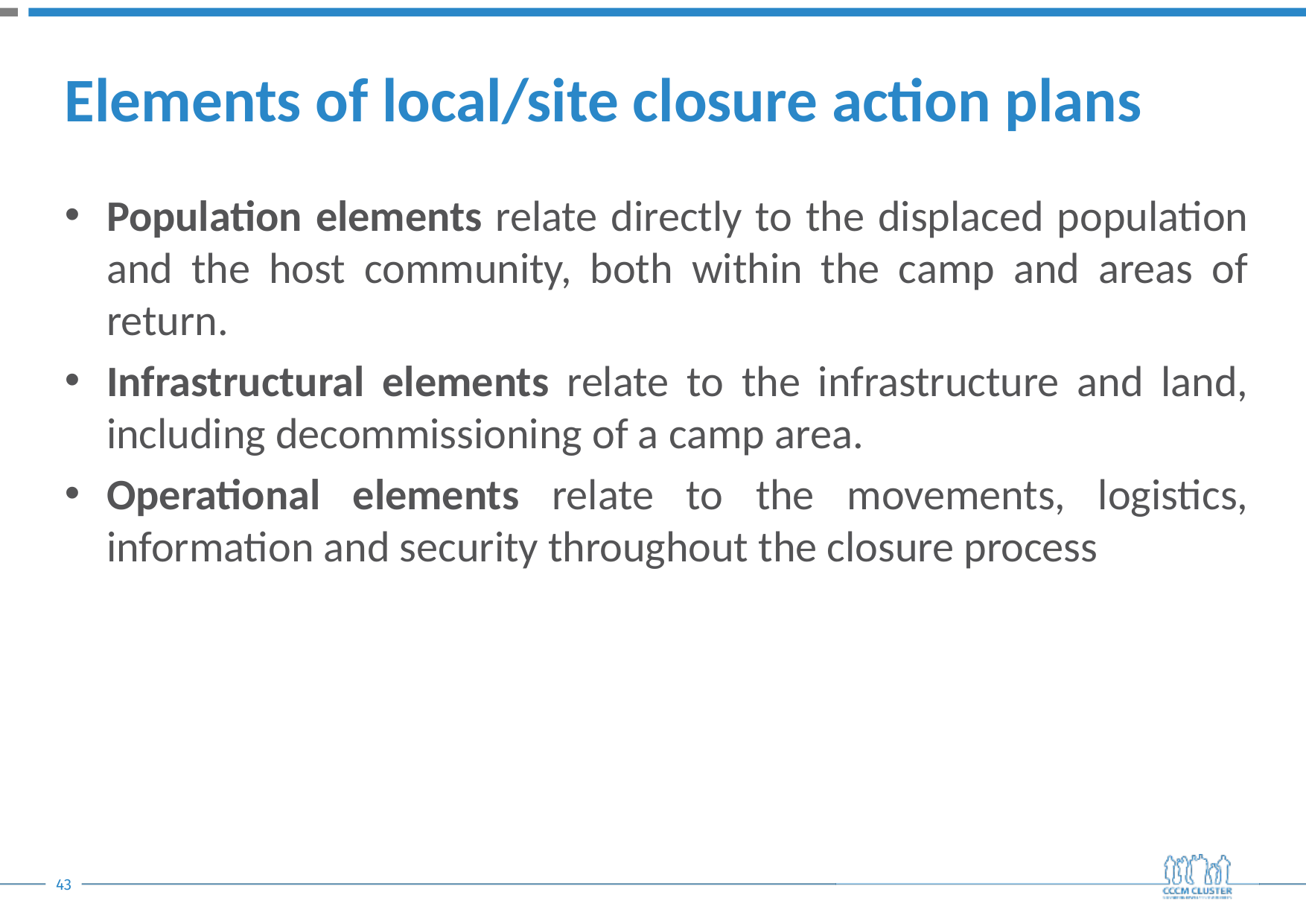

# Elements of local/site closure action plans
Population elements relate directly to the displaced population and the host community, both within the camp and areas of return.
Infrastructural elements relate to the infrastructure and land, including decommissioning of a camp area.
Operational elements relate to the movements, logistics, information and security throughout the closure process